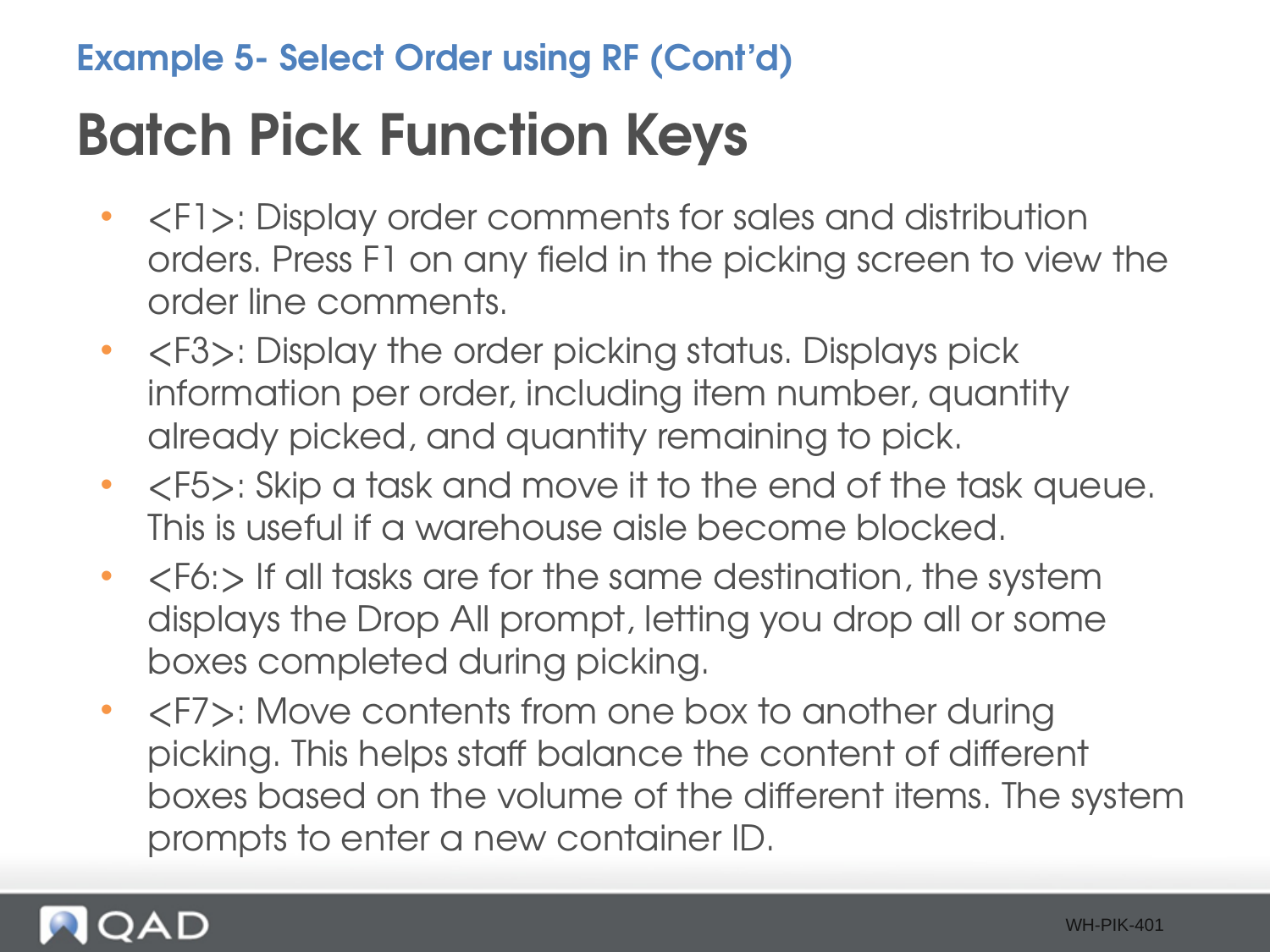

Example 5- Select Order using RF (Cont’d)
# Batch Pick Function Keys
<F1>: Display order comments for sales and distribution orders. Press F1 on any field in the picking screen to view the order line comments.
<F3>: Display the order picking status. Displays pick information per order, including item number, quantity already picked, and quantity remaining to pick.
<F5>: Skip a task and move it to the end of the task queue. This is useful if a warehouse aisle become blocked.
<F6:> If all tasks are for the same destination, the system displays the Drop All prompt, letting you drop all or some boxes completed during picking.
<F7>: Move contents from one box to another during picking. This helps staff balance the content of different boxes based on the volume of the different items. The system prompts to enter a new container ID.
WH-PIK-401